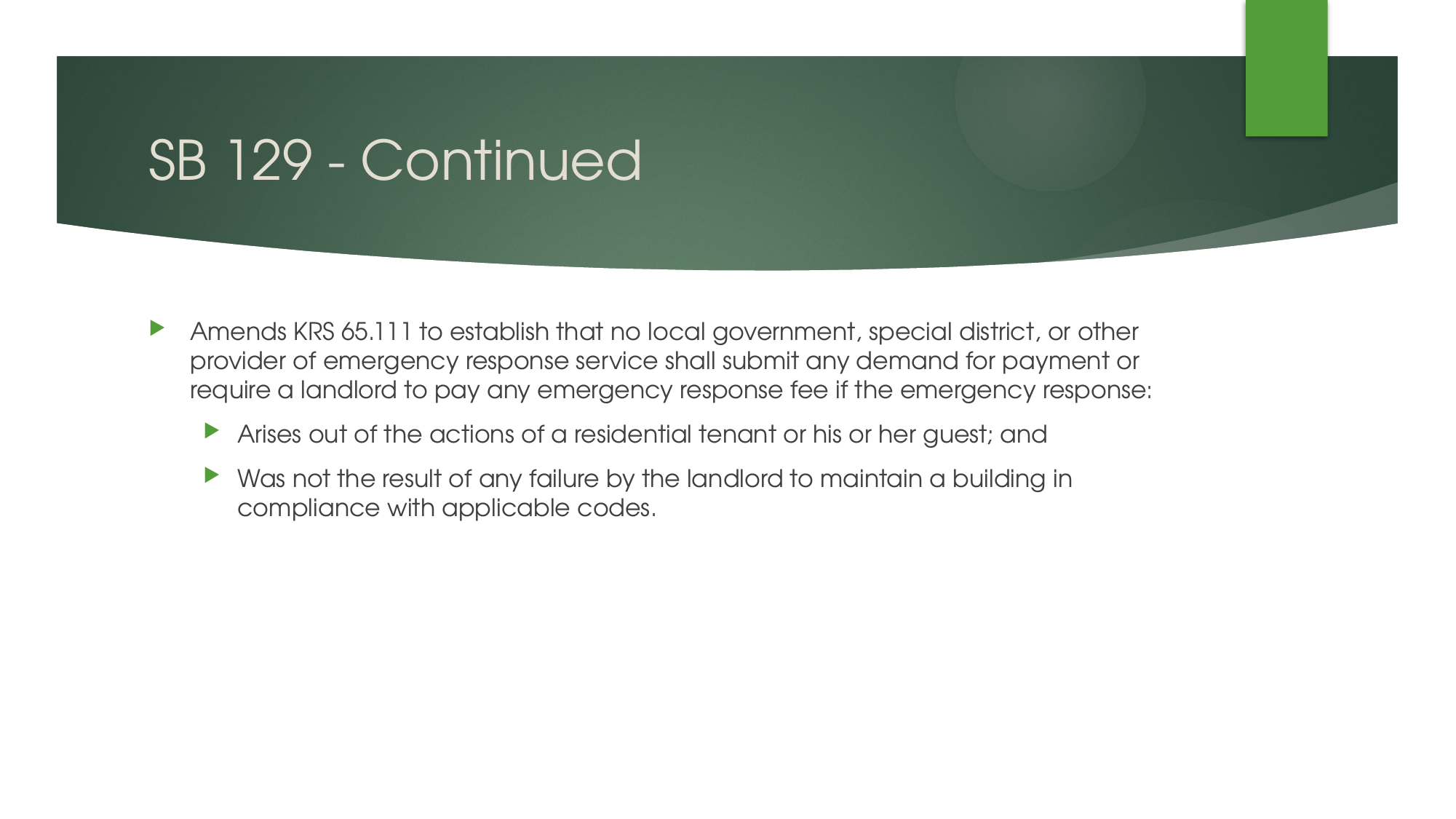

# SB 129 - Continued
Amends KRS 65.111 to establish that no local government, special district, or other provider of emergency response service shall submit any demand for payment or require a landlord to pay any emergency response fee if the emergency response:
Arises out of the actions of a residential tenant or his or her guest; and
Was not the result of any failure by the landlord to maintain a building in compliance with applicable codes.